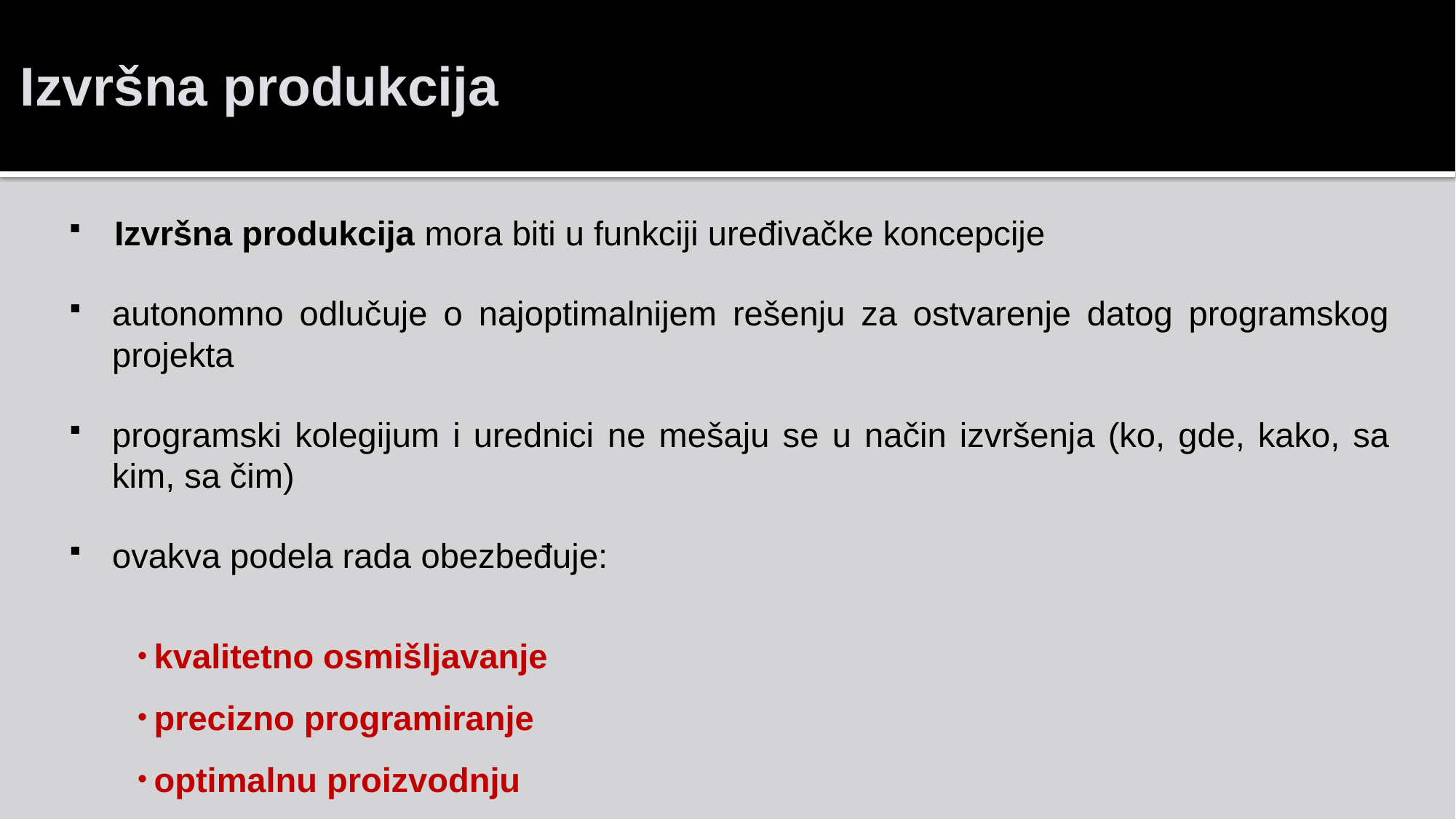

# Izvršna produkcija

Izvršna produkcija mora biti u funkciji uređivačke koncepcije

autonomno odlučuje o najoptimalnijem rešenju za ostvarenje datog programskog projekta

programski kolegijum i urednici ne mešaju se u način izvršenja (ko, gde, kako, sa kim, sa čim)

ovakva podela rada obezbeđuje:

kvalitetno osmišljavanje
precizno programiranje
optimalnu proizvodnju